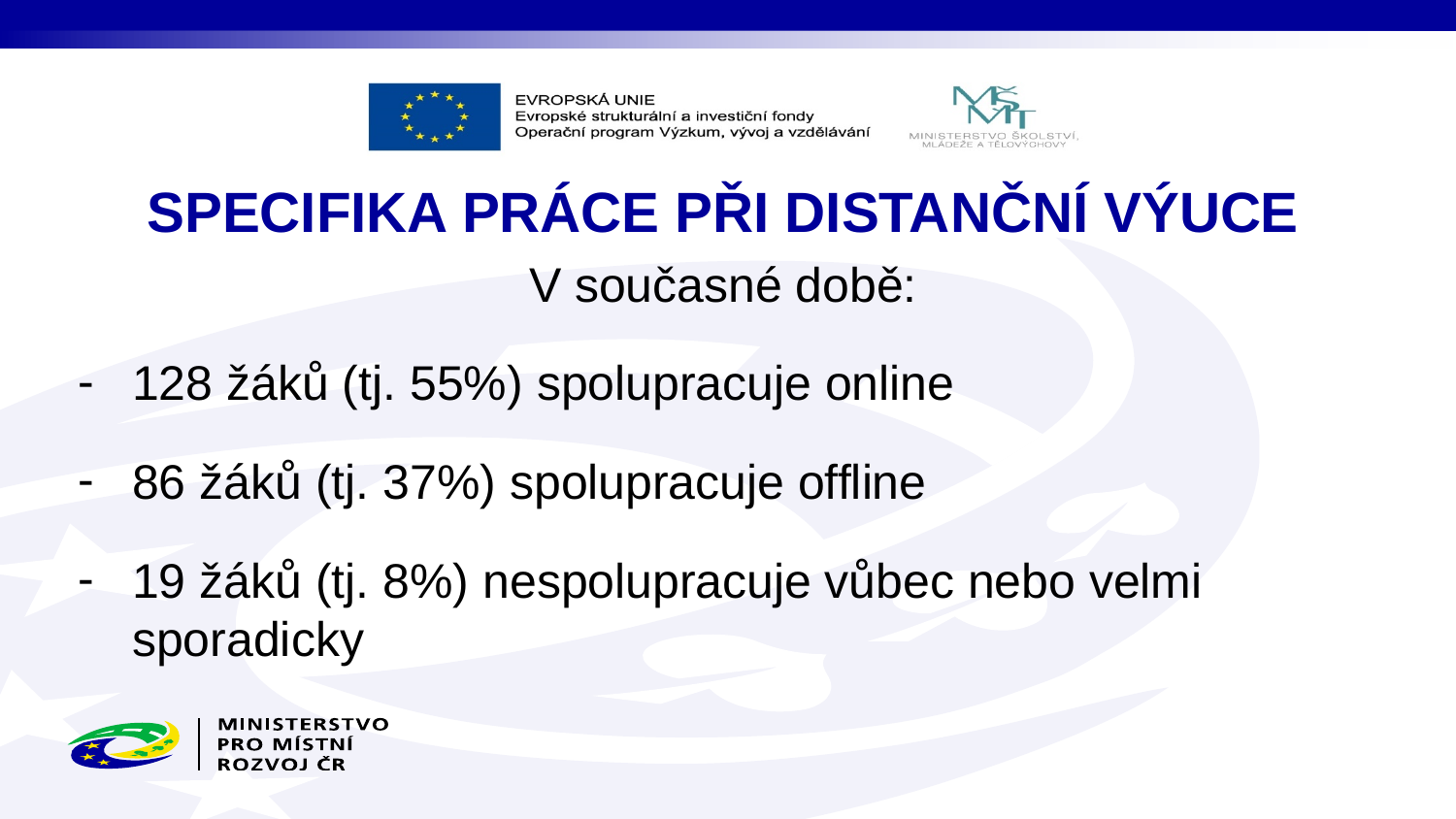

# SPECIFIKA PRÁCE PŘI DISTANČNÍ VÝUCE
V současné době:
128 žáků (tj. 55%) spolupracuje online
86 žáků (tj. 37%) spolupracuje offline
19 žáků (tj. 8%) nespolupracuje vůbec nebo velmi sporadicky